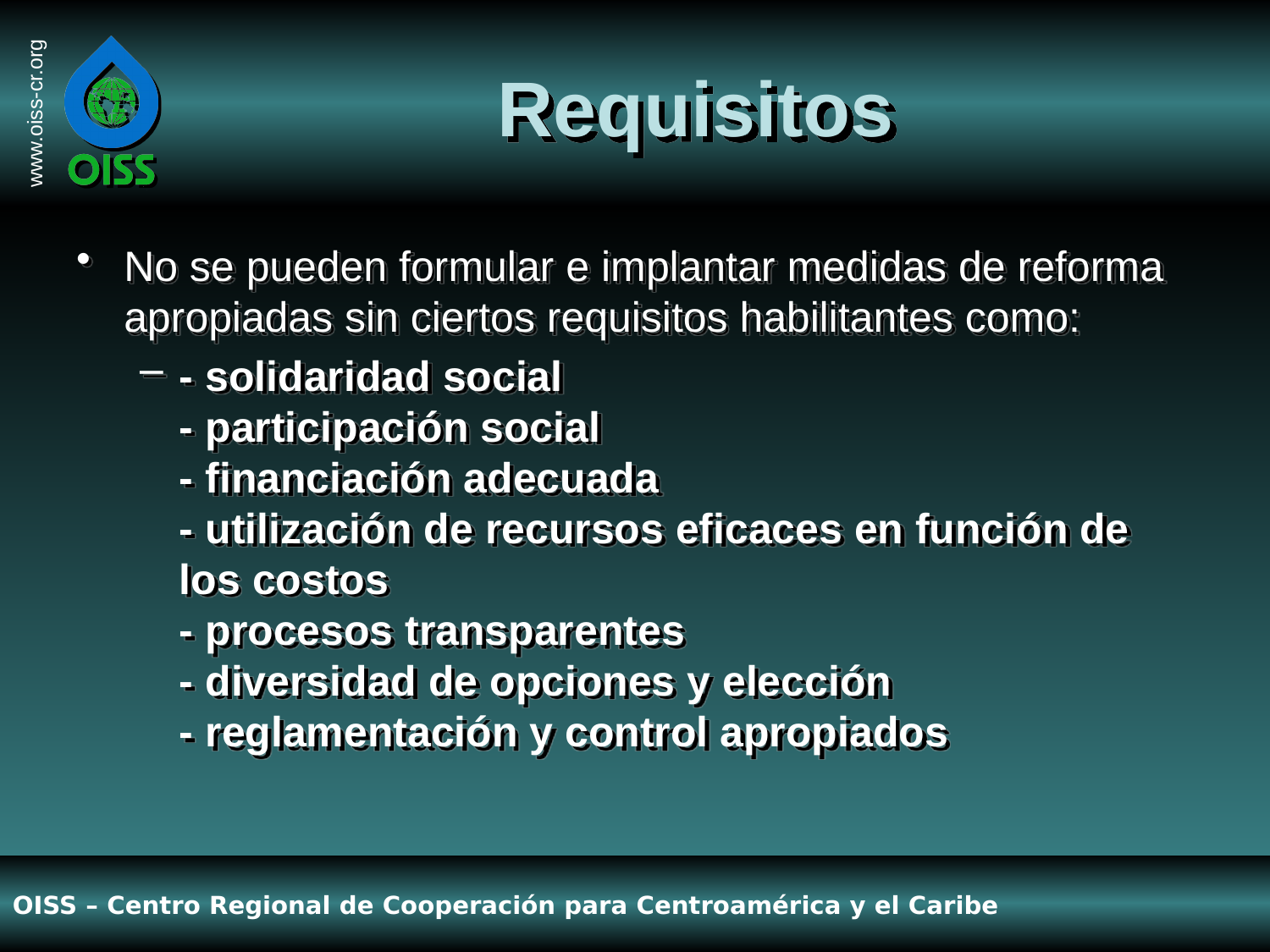

# Requisitos
No se pueden formular e implantar medidas de reforma apropiadas sin ciertos requisitos habilitantes como:
- solidaridad social
- participación social
- financiación adecuada
- utilización de recursos eficaces en función de los costos
- procesos transparentes
- diversidad de opciones y elección
- reglamentación y control apropiados